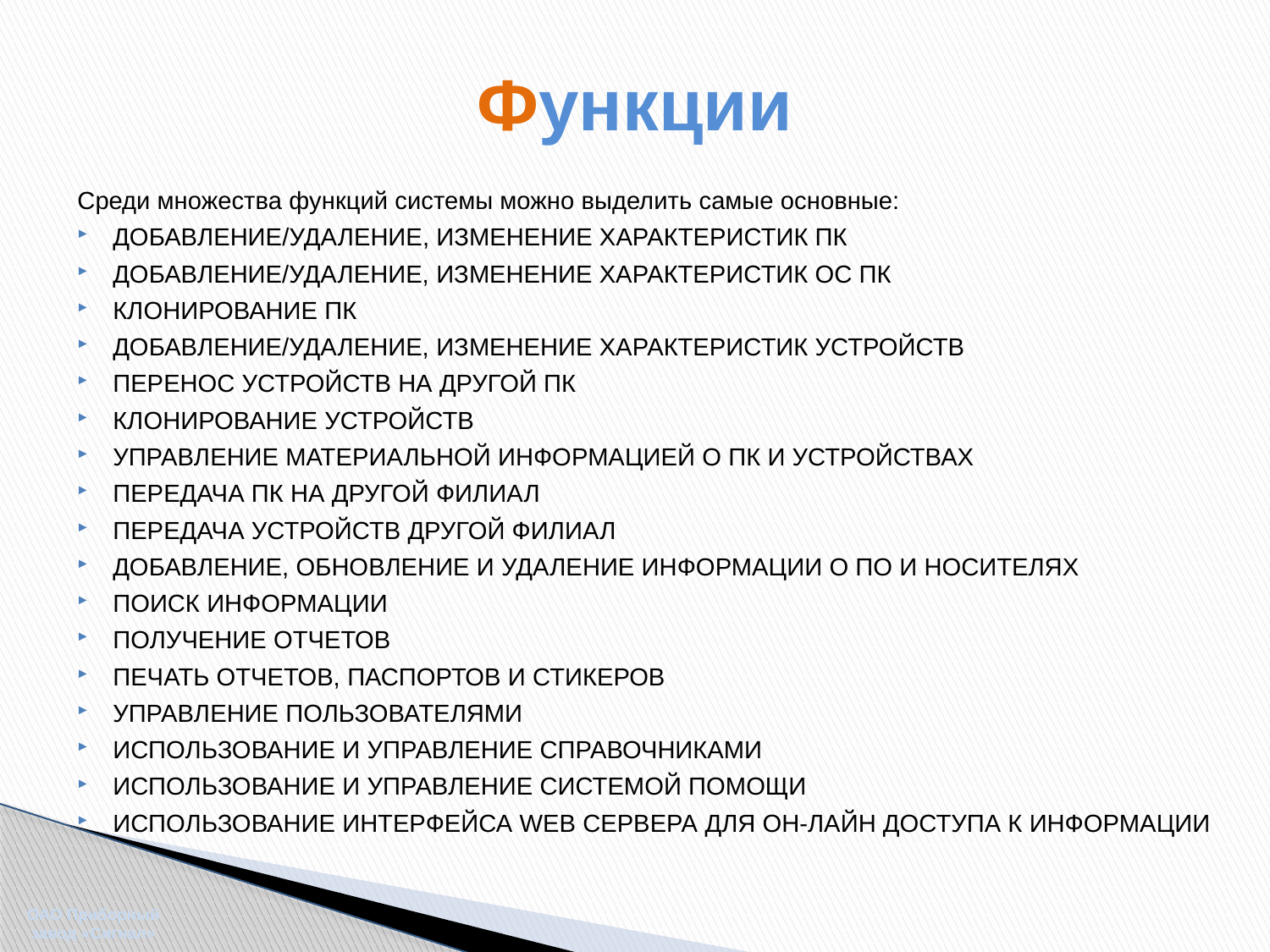

# Функции
Среди множества функций системы можно выделить самые основные:
ДОБАВЛЕНИЕ/УДАЛЕНИЕ, ИЗМЕНЕНИЕ ХАРАКТЕРИСТИК ПК
ДОБАВЛЕНИЕ/УДАЛЕНИЕ, ИЗМЕНЕНИЕ ХАРАКТЕРИСТИК ОС ПК
КЛОНИРОВАНИЕ ПК
ДОБАВЛЕНИЕ/УДАЛЕНИЕ, ИЗМЕНЕНИЕ ХАРАКТЕРИСТИК УСТРОЙСТВ
ПЕРЕНОС УСТРОЙСТВ НА ДРУГОЙ ПК
КЛОНИРОВАНИЕ УСТРОЙСТВ
УПРАВЛЕНИЕ МАТЕРИАЛЬНОЙ ИНФОРМАЦИЕЙ О ПК И УСТРОЙСТВАХ
ПЕРЕДАЧА ПК НА ДРУГОЙ ФИЛИАЛ
ПЕРЕДАЧА УСТРОЙСТВ ДРУГОЙ ФИЛИАЛ
ДОБАВЛЕНИЕ, ОБНОВЛЕНИЕ И УДАЛЕНИЕ ИНФОРМАЦИИ О ПО И НОСИТЕЛЯХ
ПОИСК ИНФОРМАЦИИ
ПОЛУЧЕНИЕ ОТЧЕТОВ
ПЕЧАТЬ ОТЧЕТОВ, ПАСПОРТОВ И СТИКЕРОВ
УПРАВЛЕНИЕ ПОЛЬЗОВАТЕЛЯМИ
ИСПОЛЬЗОВАНИЕ И УПРАВЛЕНИЕ СПРАВОЧНИКАМИ
ИСПОЛЬЗОВАНИЕ И УПРАВЛЕНИЕ СИСТЕМОЙ ПОМОЩИ
ИСПОЛЬЗОВАНИЕ ИНТЕРФЕЙСА WEB СЕРВЕРА ДЛЯ ОН-ЛАЙН ДОСТУПА К ИНФОРМАЦИИ
ОАО Приборный завод «Сигнал»